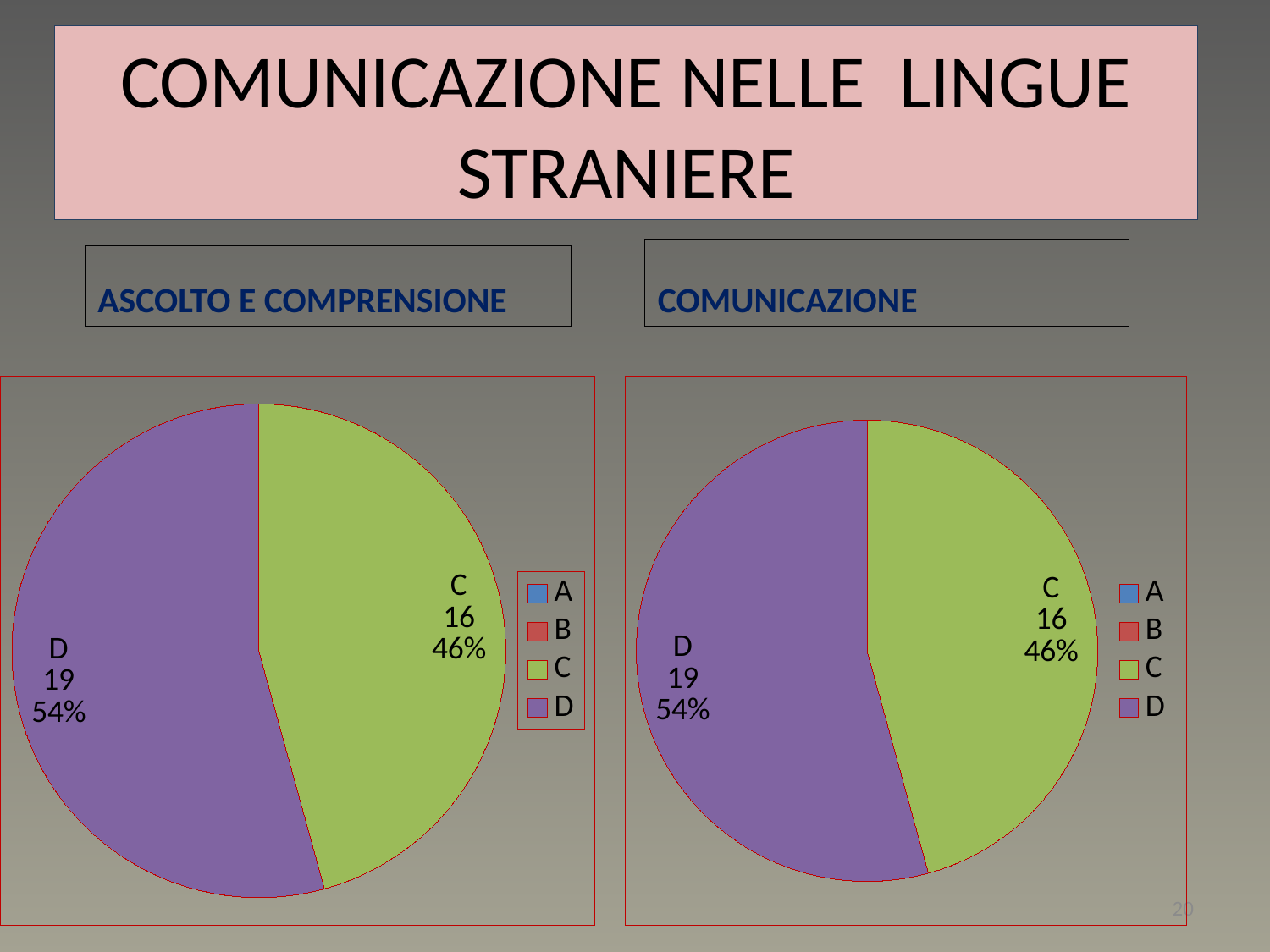

# COMUNICAZIONE NELLE  LINGUE STRANIERE
COMUNICAZIONE
ASCOLTO E COMPRENSIONE

### Chart

| Category | Vendite |
|---|---|
| A | 0.0 |
| B | 0.0 |
| C | 16.0 |
| D | 19.0 |

### Chart

| Category | Vendite |
|---|---|
| A | 0.0 |
| B | 0.0 |
| C | 16.0 |
| D | 19.0 |
20